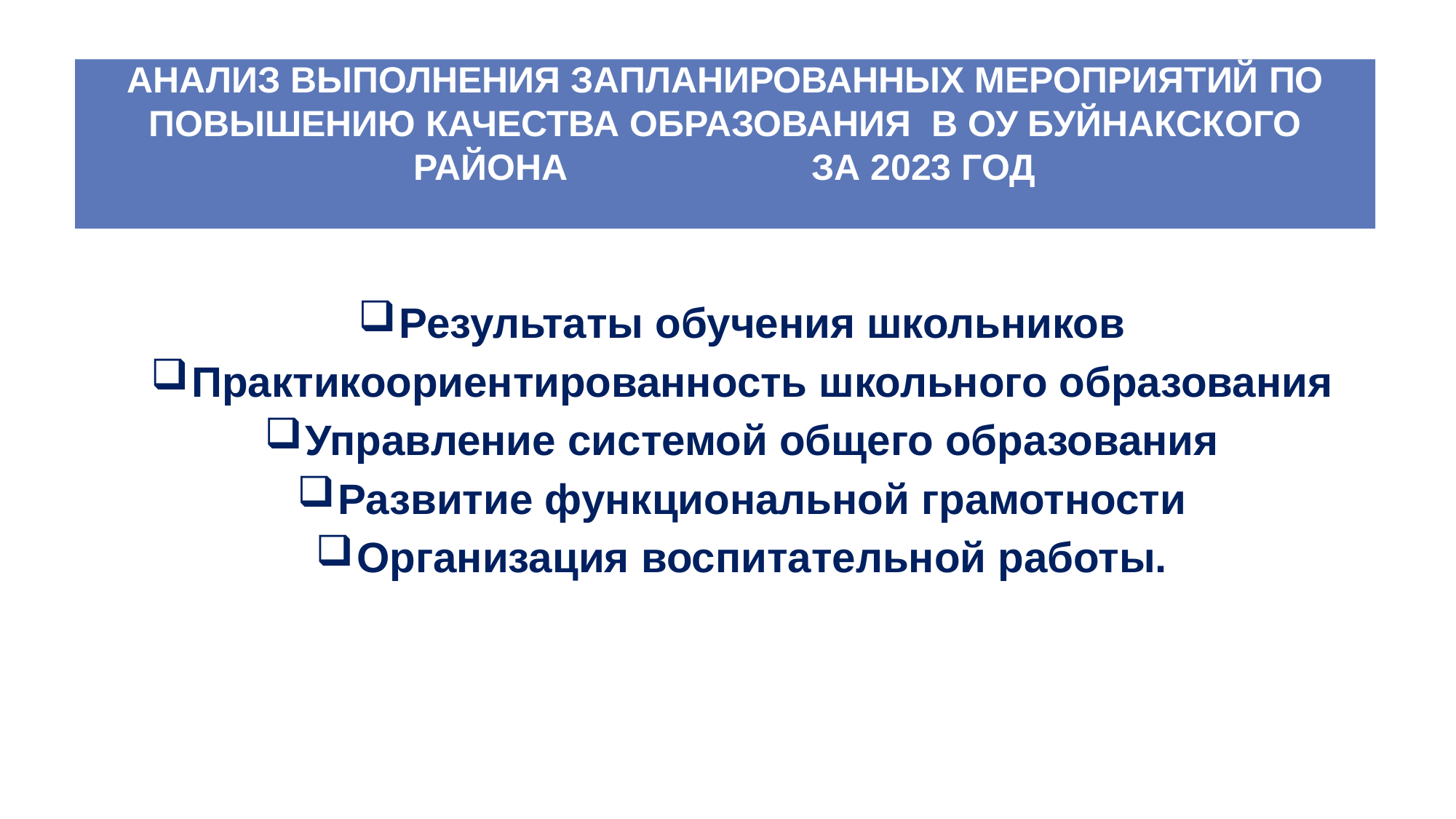

АНАЛИЗ ВЫПОЛНЕНИЯ ЗАПЛАНИРОВАННЫХ МЕРОПРИЯТИЙ ПО ПОВЫШЕНИЮ КАЧЕСТВА ОБРАЗОВАНИЯ  В ОУ БУЙНАКСКОГО РАЙОНА                        ЗА 2023 ГОД

Результаты обучения школьников
Практикоориентированность школьного образования
Управление системой общего образования
Развитие функциональной грамотности
Организация воспитательной работы.